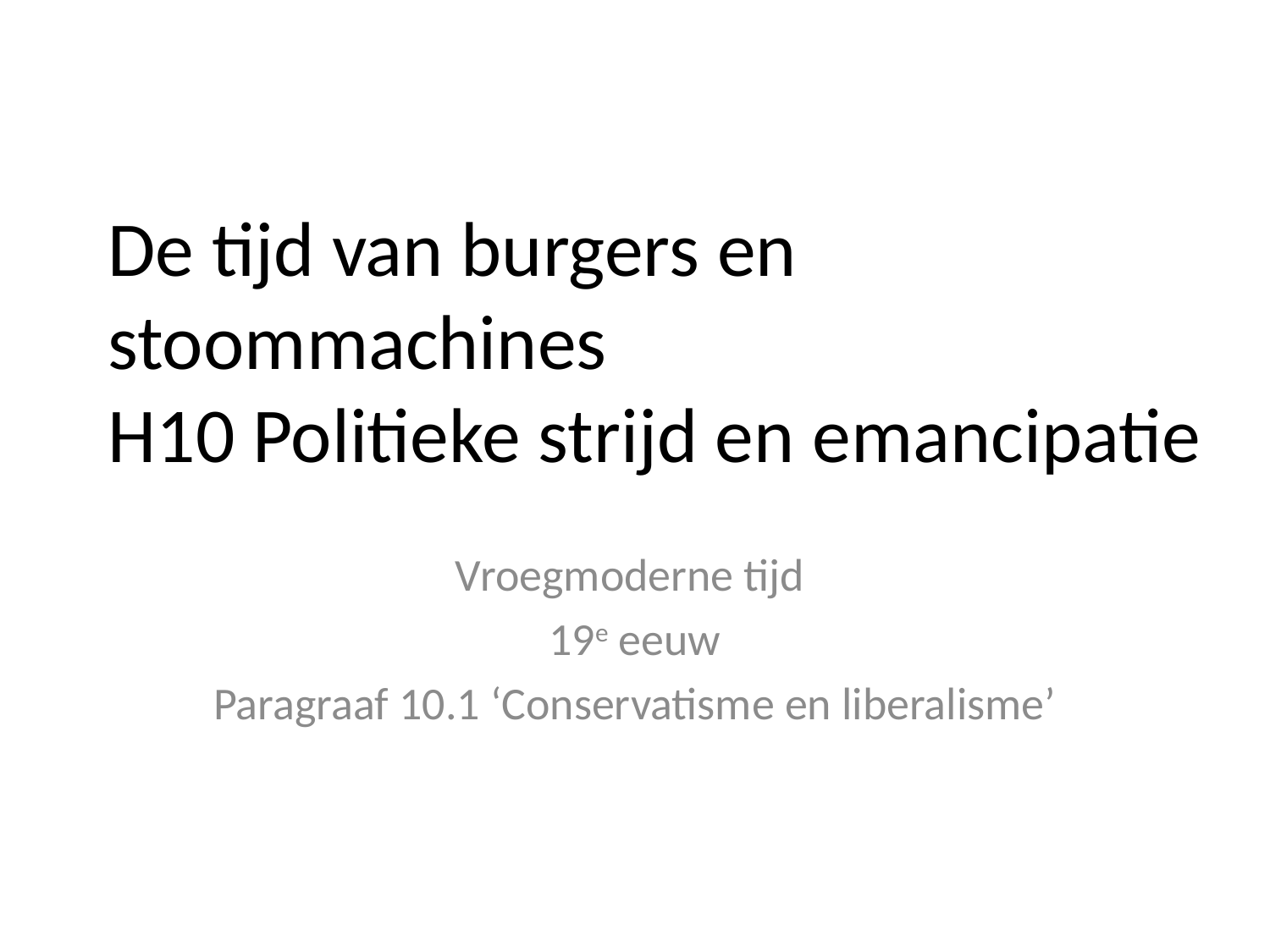

# De tijd van burgers en stoommachines H10 Politieke strijd en emancipatie
Vroegmoderne tijd
19e eeuw
Paragraaf 10.1 ‘Conservatisme en liberalisme’